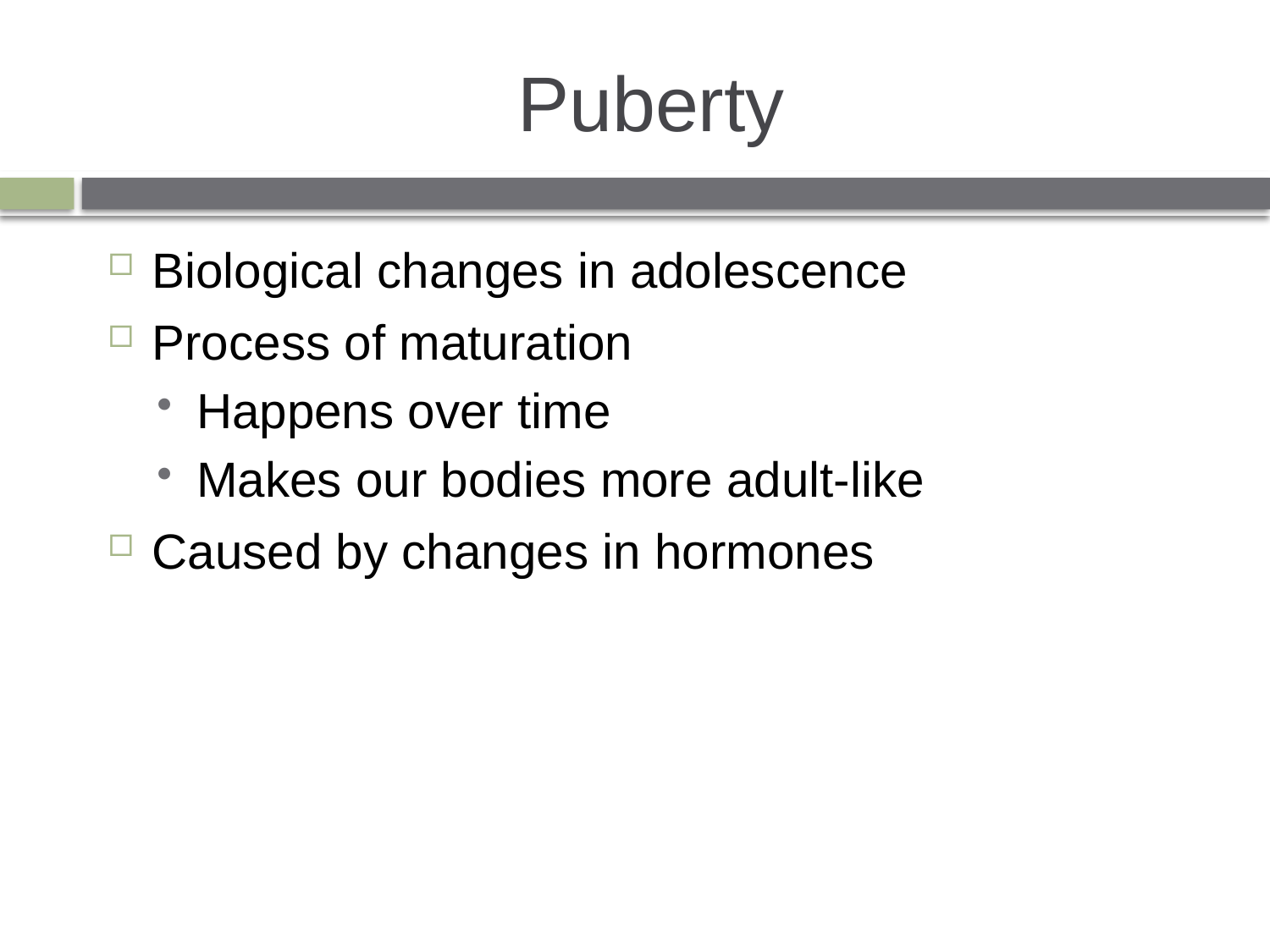

# Puberty
Biological changes in adolescence
Process of maturation
Happens over time
Makes our bodies more adult-like
Caused by changes in hormones